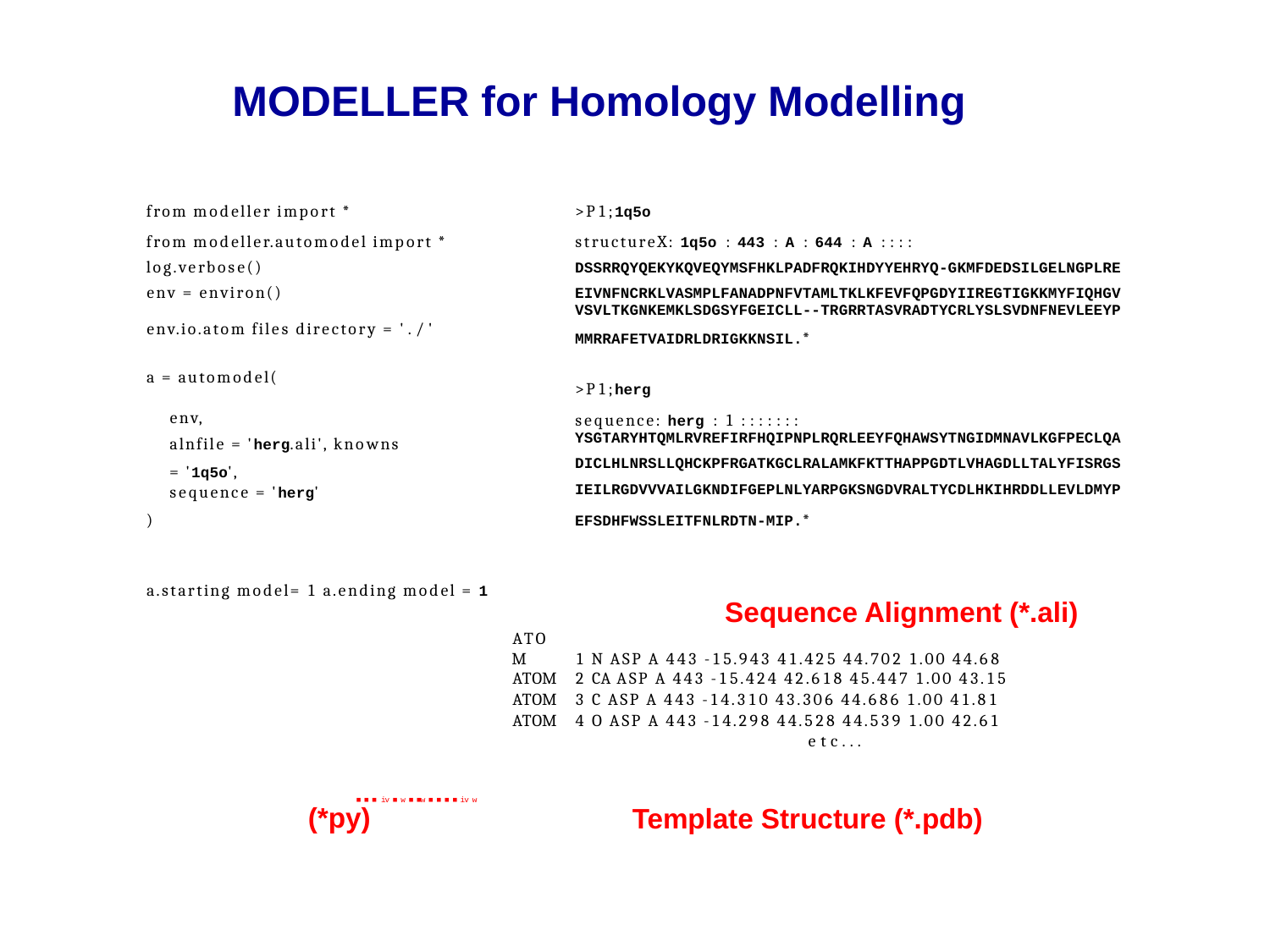

MODELLER for Homology Modelling
| from modeller import \* |  | >P1;1q5o |
| --- | --- | --- |
| from modeller.automodel import \* |  | structureX: 1q5o : 443 : A : 644 : A :::: |
| log.verbose() |  | DSSRRQYQEKYKQVEQYMSFHKLPADFRQKIHDYYEHRYQ-GKMFDEDSILGELNGPLRE |
| env = environ() |  | EIVNFNCRKLVASMPLFANADPNFVTAMLTKLKFEVFQPGDYIIREGTIGKKMYFIQHGV |
| env.io.atom files directory = './' |  | VSVLTKGNKEMKLSDGSYFGEICLL--TRGRRTASVRADTYCRLYSLSVDNFNEVLEEYP |
|  |  | MMRRAFETVAIDRLDRIGKKNSIL.\* |
| a = automodel( |  |  |
|  |  | >P1;herg |
| env, alnfile = 'herg.ali', knowns = '1q5o', |  | sequence: herg : 1 ::::::: |
|  |  | YSGTARYHTQMLRVREFIRFHQIPNPLRQRLEEYFQHAWSYTNGIDMNAVLKGFPECLQA |
|  |  | DICLHLNRSLLQHCKPFRGATKGCLRALAMKFKTTHAPPGDTLVHAGDLLTALYFISRGS |
| sequence = 'herg' |  | IEILRGDVVVAILGKNDIFGEPLNLYARPGKSNGDVRALTYCDLHKIHRDDLLEVLDMYP |
| ) |  | EFSDHFWSSLEITFNLRDTN-MIP.\* |
|  |  |  |
| a.starting model= 1 a.ending model = 1 |  |  |
|  |  | Sequence Alignment (\*.ali) |
|  | ATOM | 1 N ASP A 443 -15.943 41.425 44.702 1.00 44.68 |
|  | ATOM | 2 CA ASP A 443 -15.424 42.618 45.447 1.00 43.15 |
|  | ATOM | 3 C ASP A 443 -14.310 43.306 44.686 1.00 41.81 |
|  | ATOM | 4 O ASP A 443 -14.298 44.528 44.539 1.00 42.61 |
|  |  | etc... |
| ■ ■ ■ iv ■ w ■ ■w ■ ■ ■ ■ iv w |  |  |
(*py)
Template Structure (*.pdb)